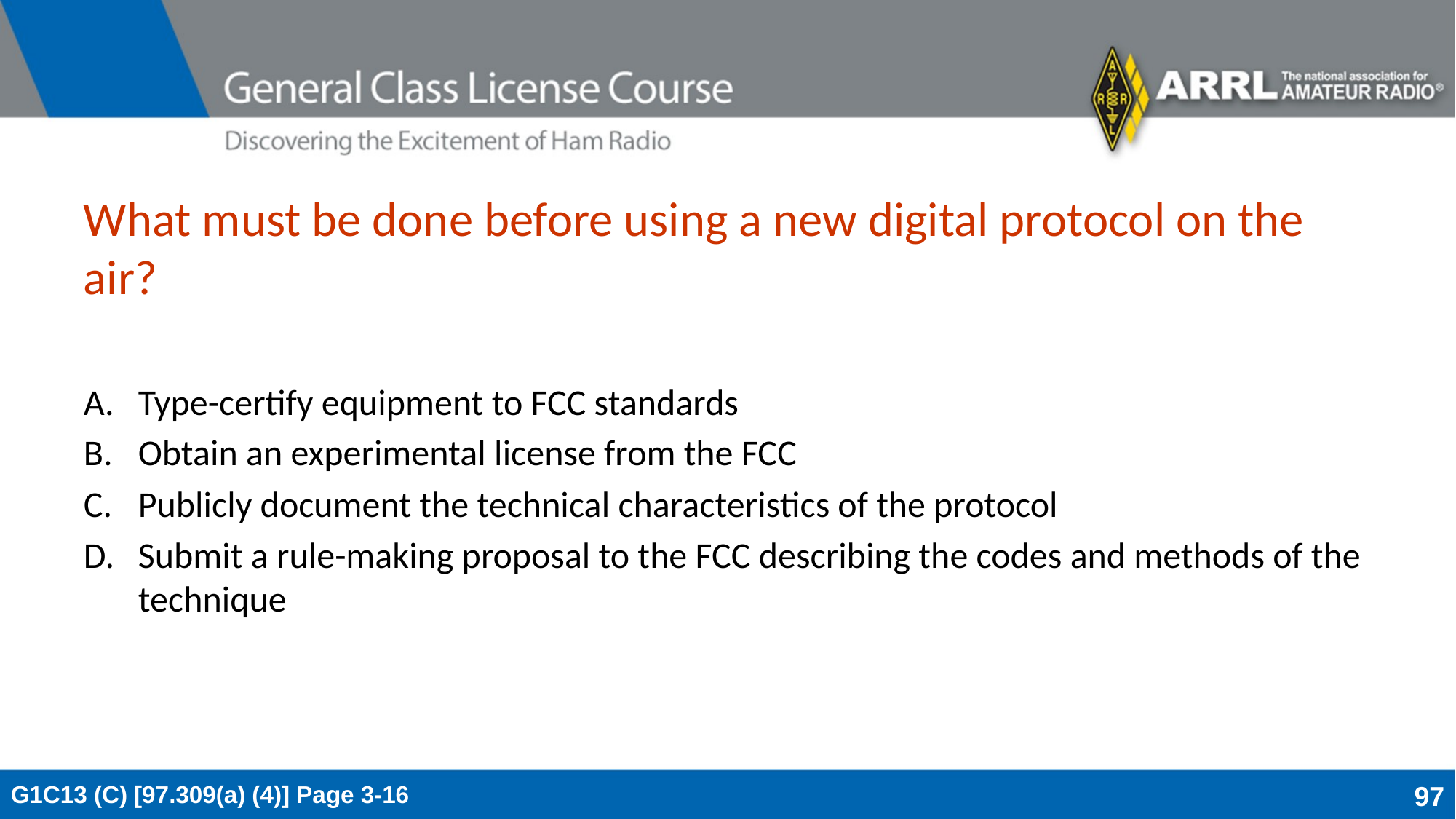

# What must be done before using a new digital protocol on the air?
Type-certify equipment to FCC standards
Obtain an experimental license from the FCC
Publicly document the technical characteristics of the protocol
Submit a rule-making proposal to the FCC describing the codes and methods of the technique
G1C13 (C) [97.309(a) (4)] Page 3-16
97